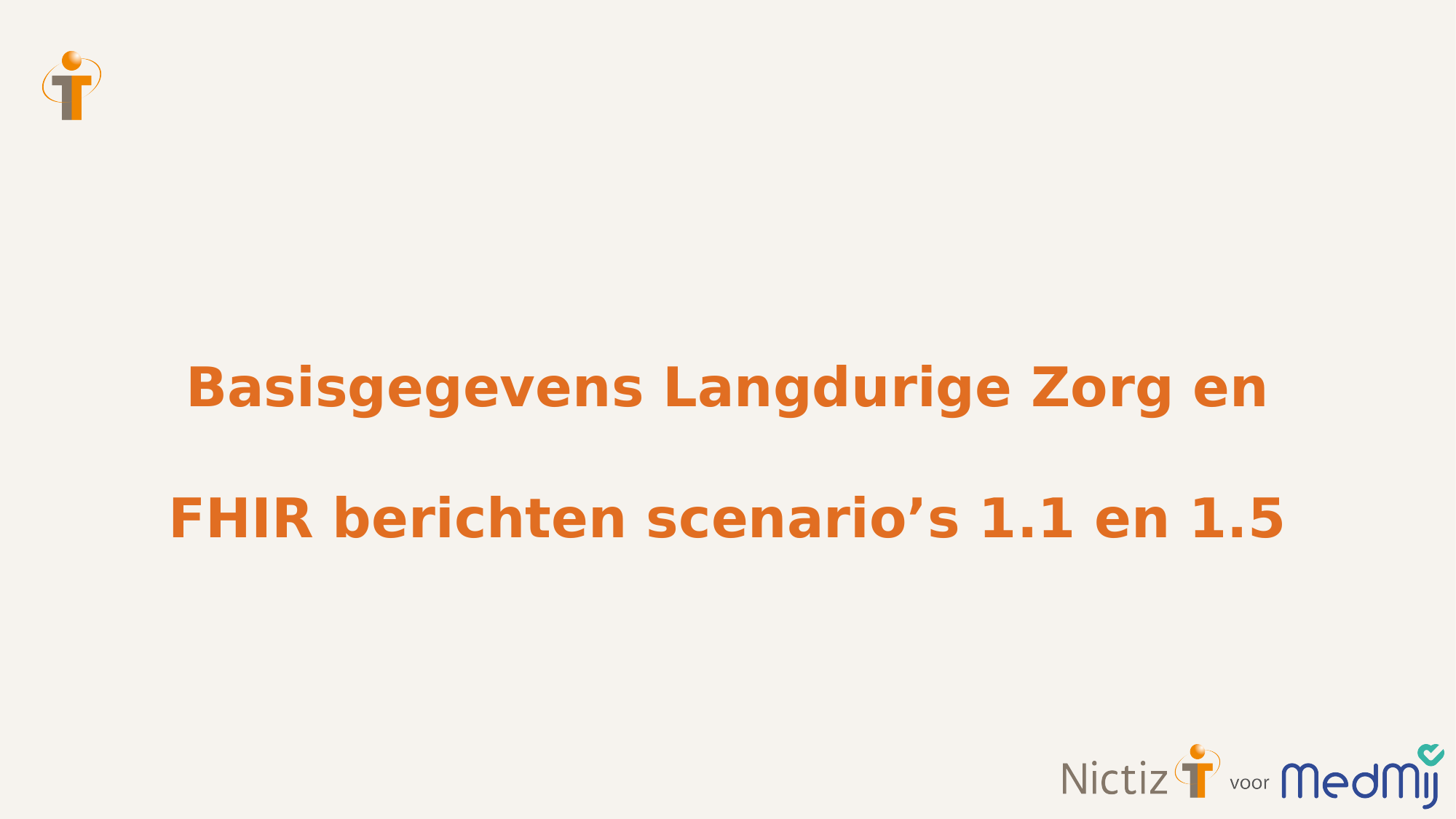

# Basisgegevens Langdurige Zorg en FHIR berichten scenario’s 1.1 en 1.5